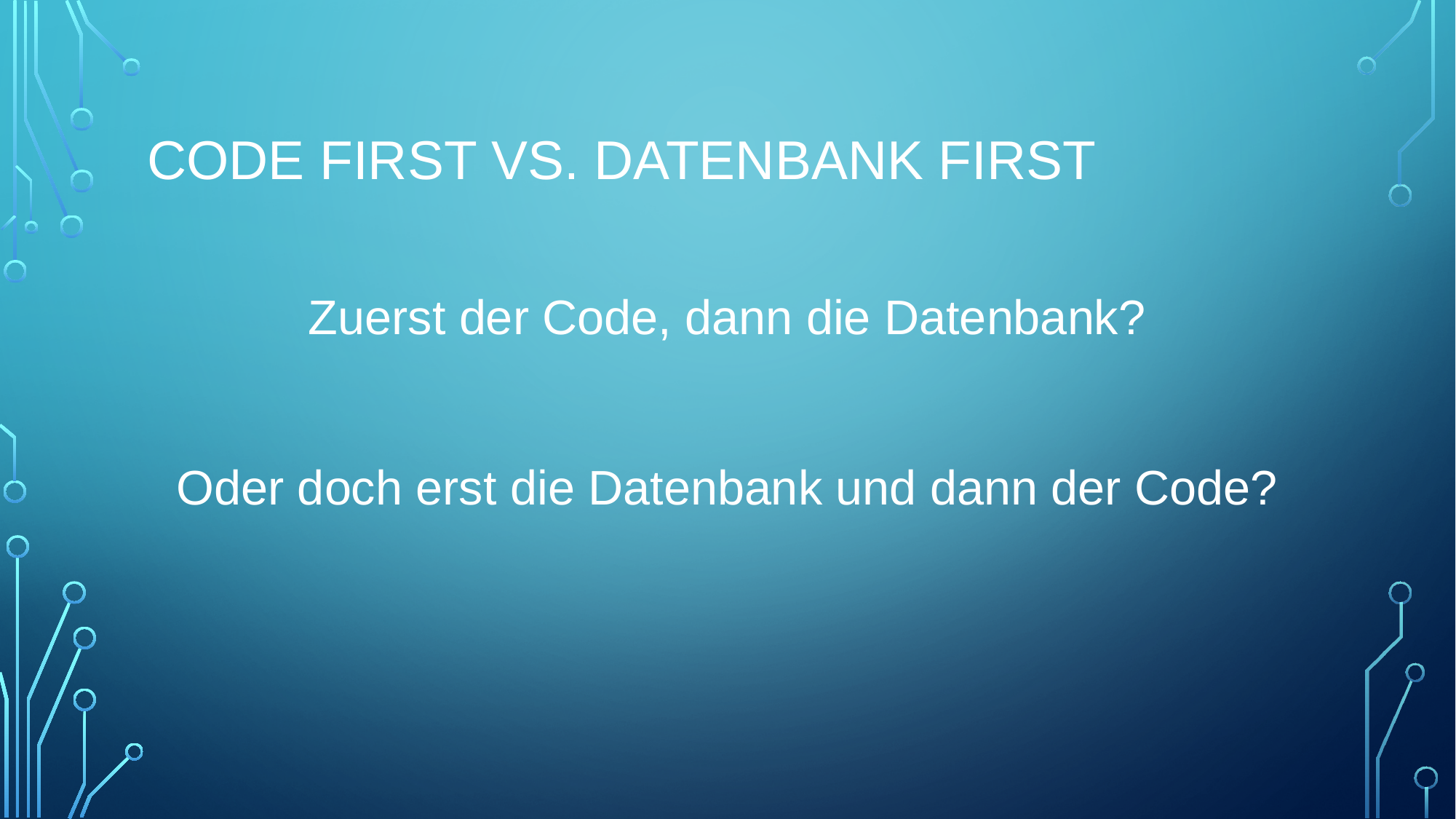

# Code first vs. Datenbank first
Zuerst der Code, dann die Datenbank?

Oder doch erst die Datenbank und dann der Code?